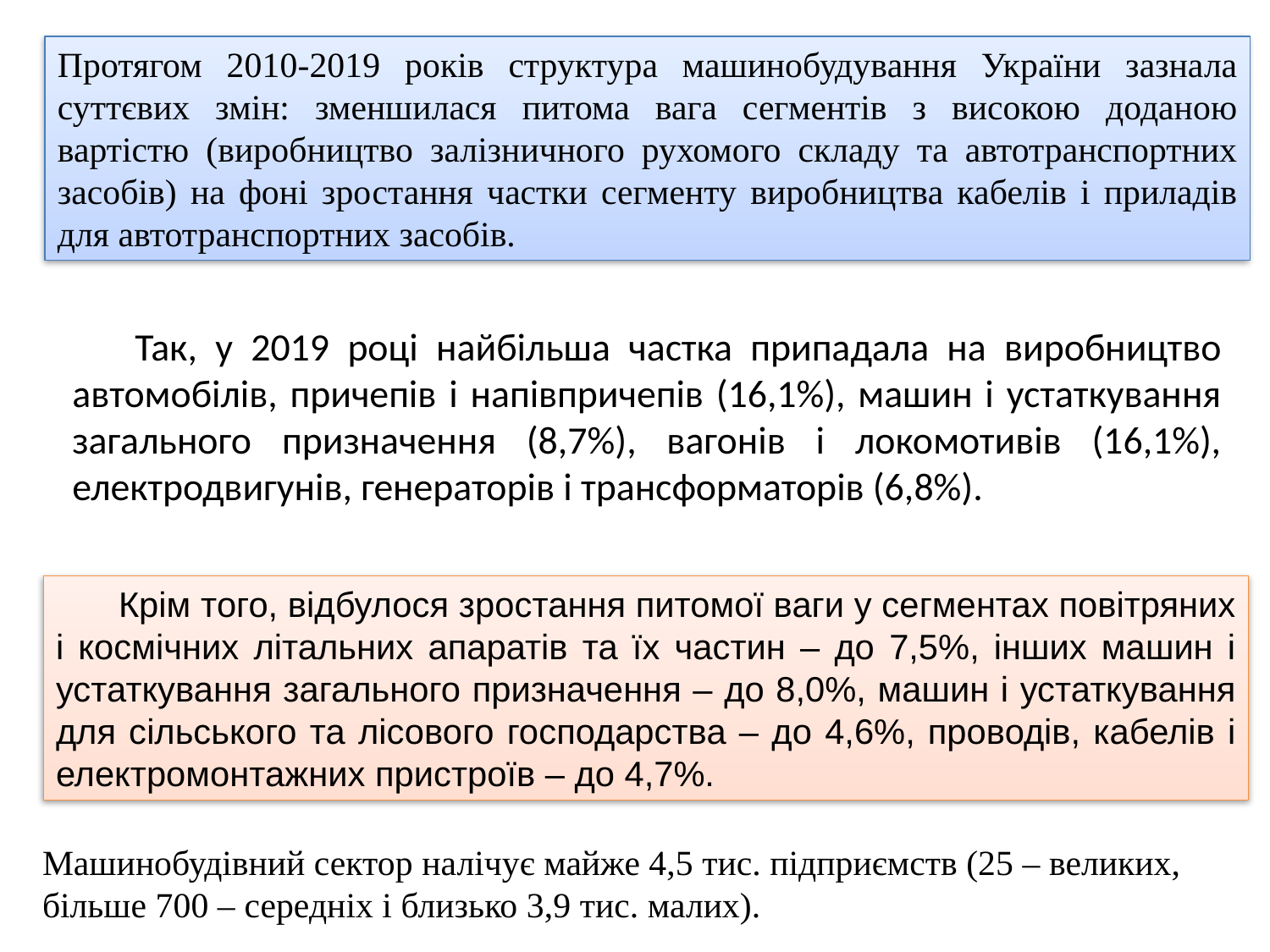

Протягом 2010-2019 років структура машинобудування України зазнала суттєвих змін: зменшилася питома вага сегментів з високою доданою вартістю (виробництво залізничного рухомого складу та автотранспортних засобів) на фоні зростання частки сегменту виробництва кабелів і приладів для автотранспортних засобів.
Так, у 2019 році найбільша частка припадала на виробництво автомобілів, причепів і напівпричепів (16,1%), машин і устаткування загального призначення (8,7%), вагонів і локомотивів (16,1%), електродвигунів, генераторів і трансформаторів (6,8%).
Крім того, відбулося зростання питомої ваги у сегментах повітряних і космічних літальних апаратів та їх частин – до 7,5%, інших машин і устаткування загального призначення – до 8,0%, машин і устаткування для сільського та лісового господарства – до 4,6%, проводів, кабелів і електромонтажних пристроїв – до 4,7%.
Машинобудівний сектор налічує майже 4,5 тис. підприємств (25 – великих, більше 700 – середніх і близько 3,9 тис. малих).